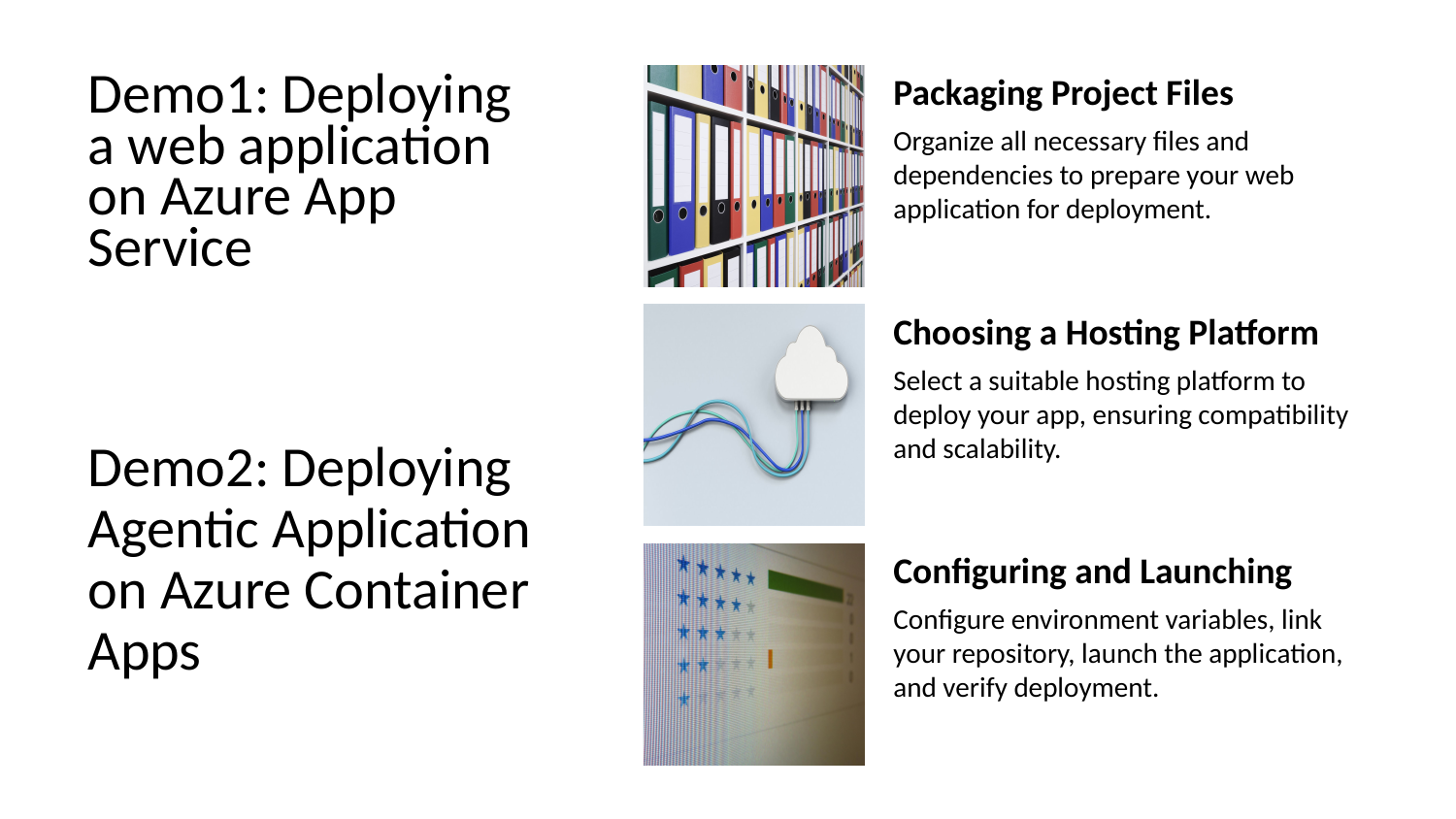

Demo1: Deploying a web application on Azure App Service
Packaging Project Files
Organize all necessary files and dependencies to prepare your web application for deployment.
Choosing a Hosting Platform
Select a suitable hosting platform to deploy your app, ensuring compatibility and scalability.
Configuring and Launching
Configure environment variables, link your repository, launch the application, and verify deployment.
Demo2: Deploying Agentic Application on Azure Container Apps